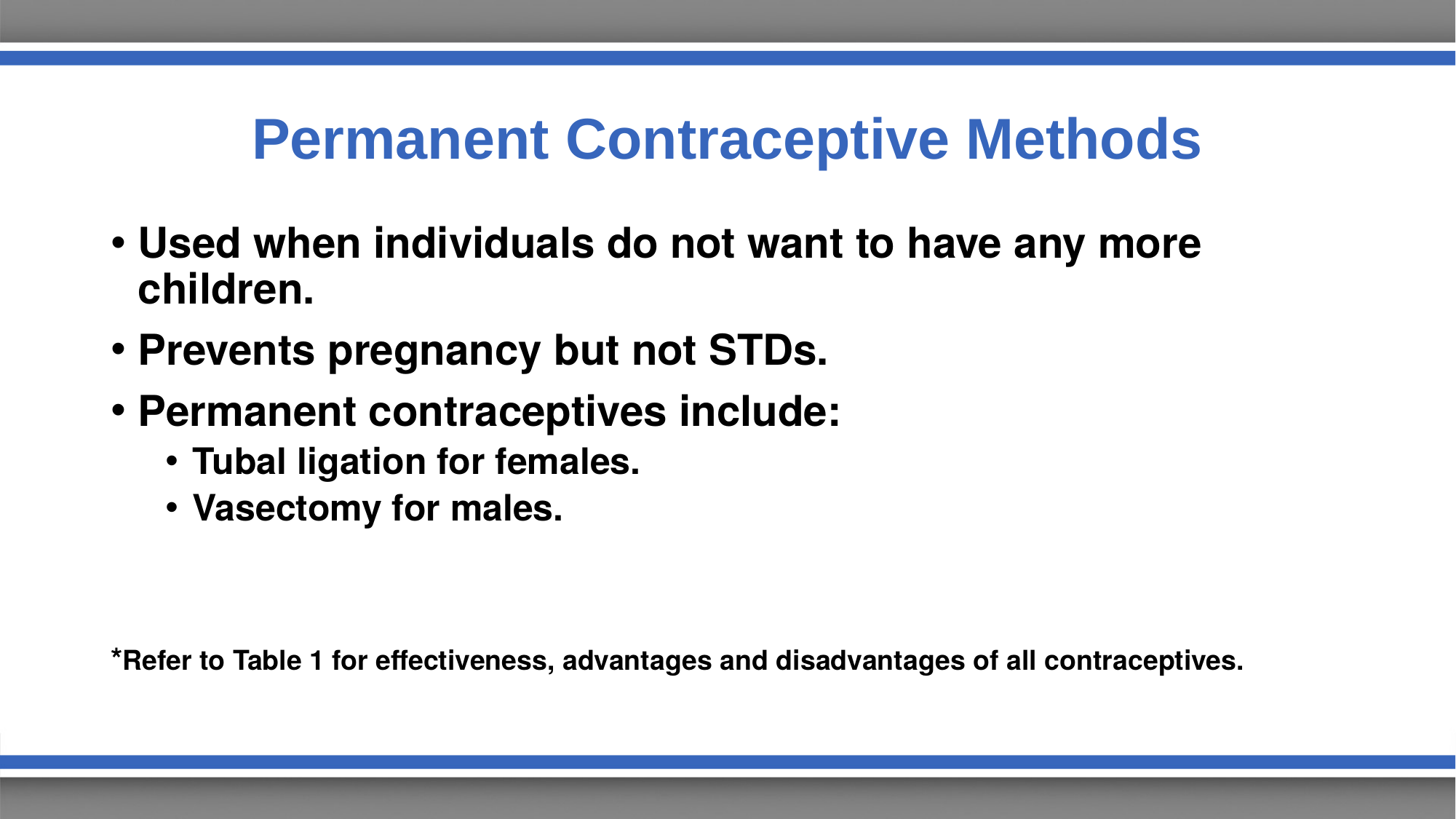

# Permanent Contraceptive Methods
Used when individuals do not want to have any more children.
Prevents pregnancy but not STDs.
Permanent contraceptives include:
Tubal ligation for females.
Vasectomy for males.

*Refer to Table 1 for effectiveness, advantages and disadvantages of all contraceptives.